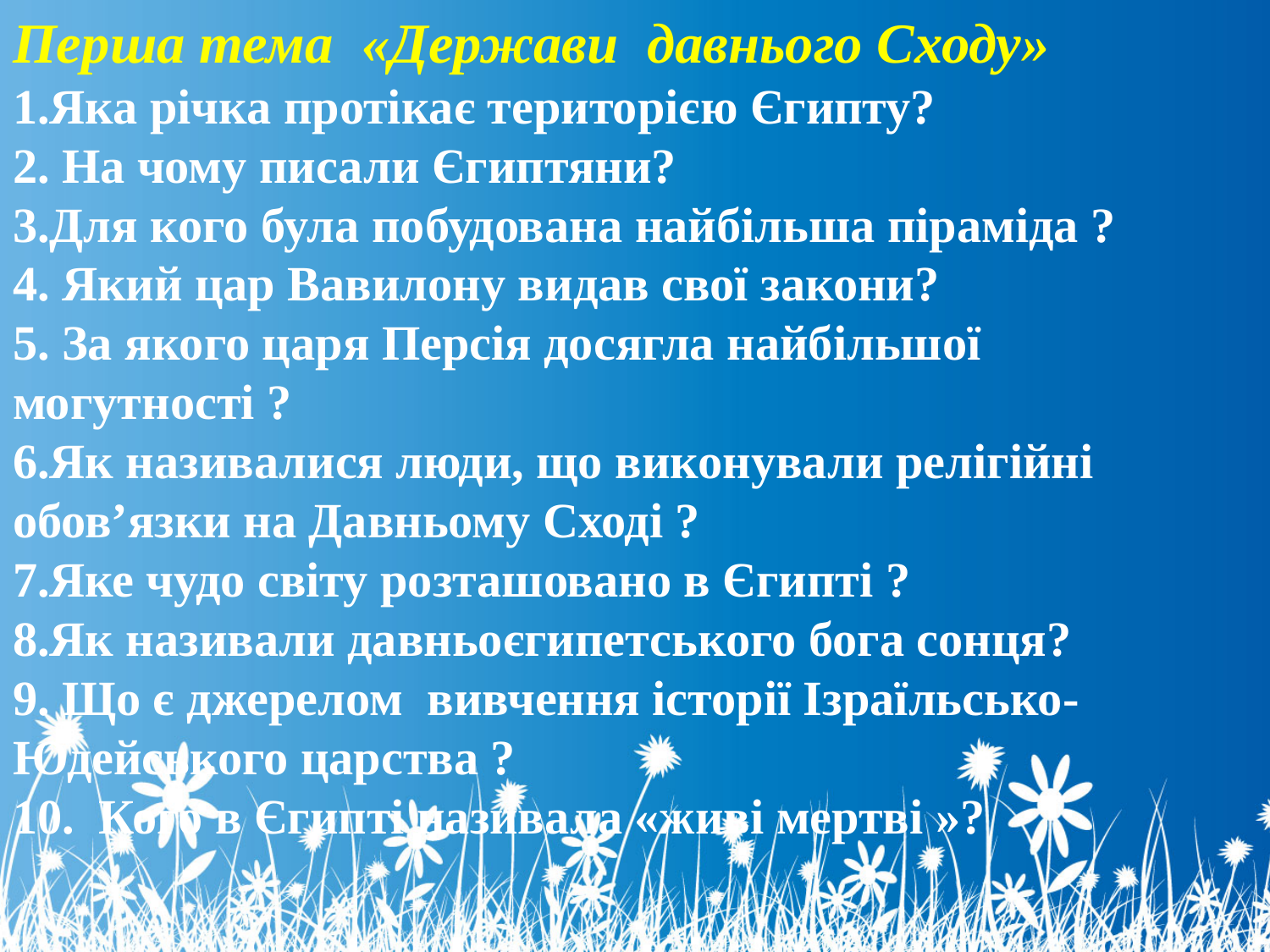

# Перша тема  «Держави  давнього Сходу» 1.Яка річка протікає територією Єгипту? 2. На чому писали Єгиптяни? 3.Для кого була побудована найбільша піраміда ? 4. Який цар Вавилону видав свої закони? 5. За якого царя Персія досягла найбільшої могутності ? 6.Як називалися люди, що виконували релігійні обов’язки на Давньому Сході ? 7.Яке чудо світу розташовано в Єгипті ? 8.Як називали давньоєгипетського бога сонця? 9. Що є джерелом  вивчення історії Ізраїльсько-Юдейського царства ? 10.  Кого в Єгипті називала «живі мертві »?